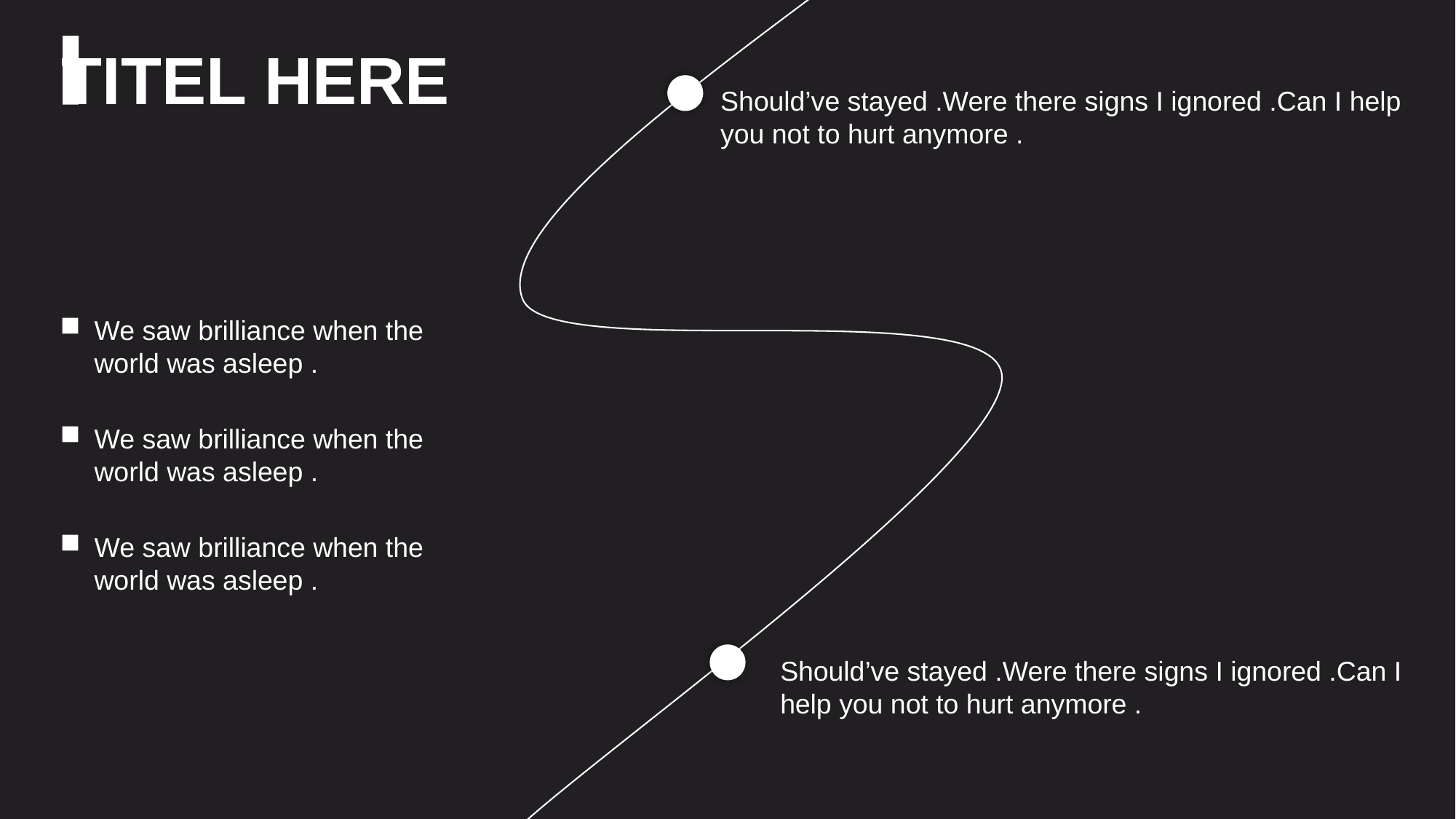

TITEL HERE

Should’ve stayed .Were there signs I ignored .Can I help you not to hurt anymore .
We saw brilliance when the world was asleep .
We saw brilliance when the world was asleep .
We saw brilliance when the world was asleep .

Should’ve stayed .Were there signs I ignored .Can I help you not to hurt anymore .